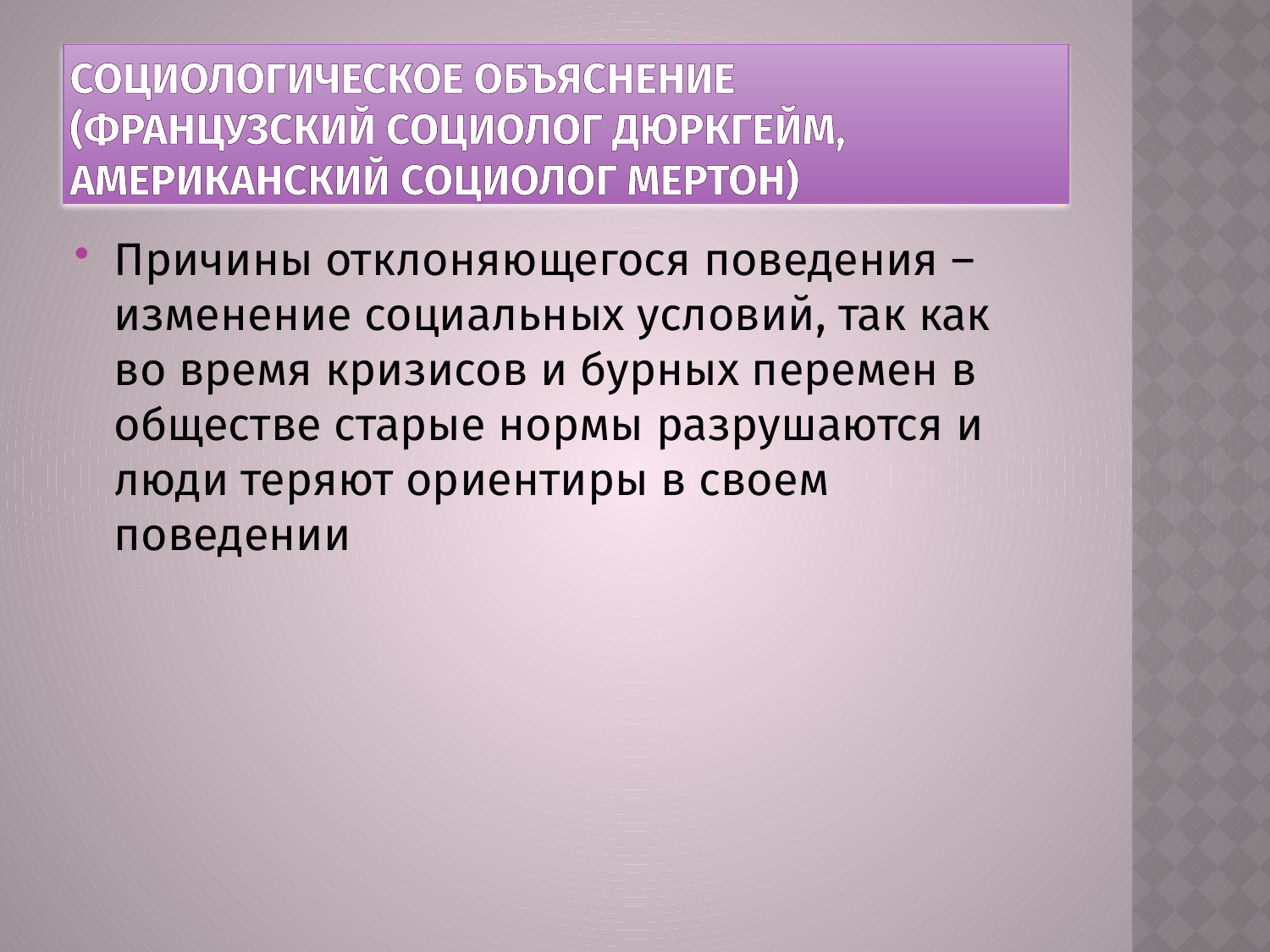

# Социологическое объяснение (французский социолог Дюркгейм, американский социолог Мертон)
Причины отклоняющегося поведения – изменение социальных условий, так как во время кризисов и бурных перемен в обществе старые нормы разрушаются и люди теряют ориентиры в своем поведении